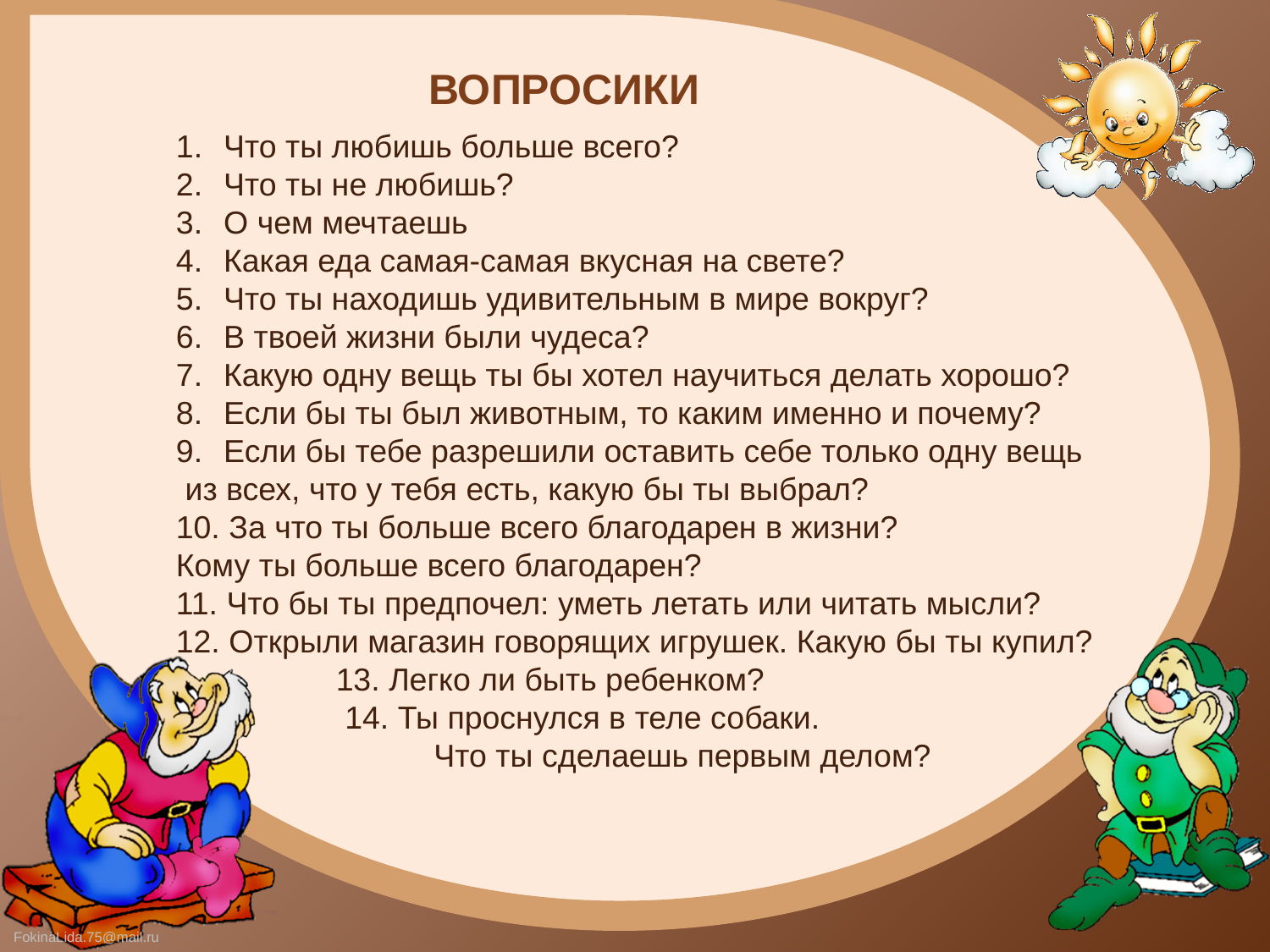

ВОПРОСИКИ
Что ты любишь больше всего?
Что ты не любишь?
О чем мечтаешь
Какая еда самая-самая вкусная на свете?
Что ты находишь удивительным в мире вокруг?
В твоей жизни были чудеса?
Какую одну вещь ты бы хотел научиться делать хорошо?
Если бы ты был животным, то каким именно и почему?
Если бы тебе разрешили оставить себе только одну вещь
 из всех, что у тебя есть, какую бы ты выбрал?
10. За что ты больше всего благодарен в жизни?
Кому ты больше всего благодарен?
11. Что бы ты предпочел: уметь летать или читать мысли?
12. Открыли магазин говорящих игрушек. Какую бы ты купил?
                  13. Легко ли быть ребенком?
                   14. Ты проснулся в теле собаки.
                             Что ты сделаешь первым делом?